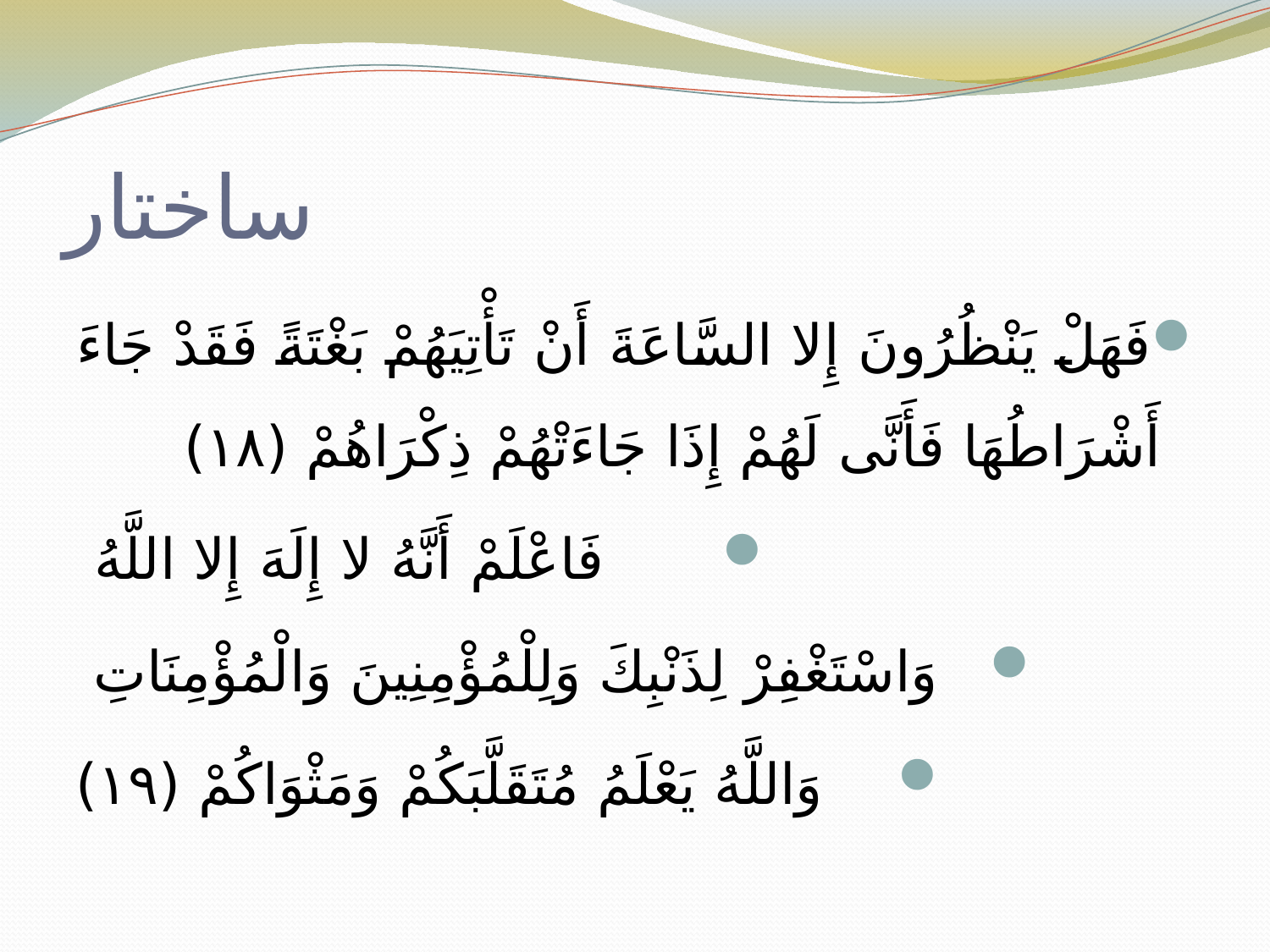

# ساختار
فَهَلْ يَنْظُرُونَ إِلا السَّاعَةَ أَنْ تَأْتِيَهُمْ بَغْتَةً فَقَدْ جَاءَ أَشْرَاطُهَا فَأَنَّى لَهُمْ إِذَا جَاءَتْهُمْ ذِكْرَاهُمْ (١٨)
فَاعْلَمْ أَنَّهُ لا إِلَهَ إِلا اللَّهُ
وَاسْتَغْفِرْ لِذَنْبِكَ وَلِلْمُؤْمِنِينَ وَالْمُؤْمِنَاتِ
وَاللَّهُ يَعْلَمُ مُتَقَلَّبَكُمْ وَمَثْوَاكُمْ (١٩)